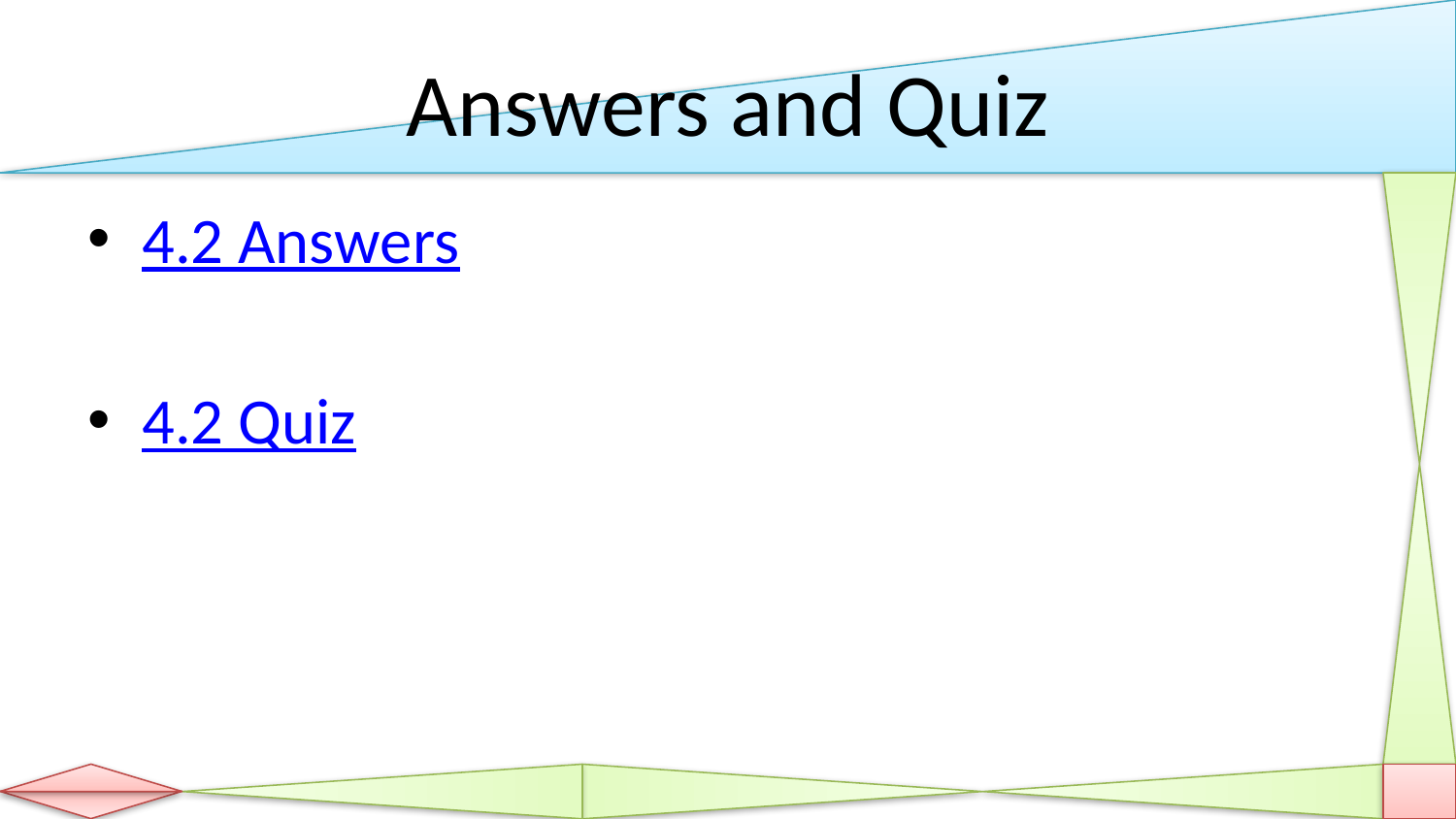

# Answers and Quiz
4.2 Answers

4.2 Quiz